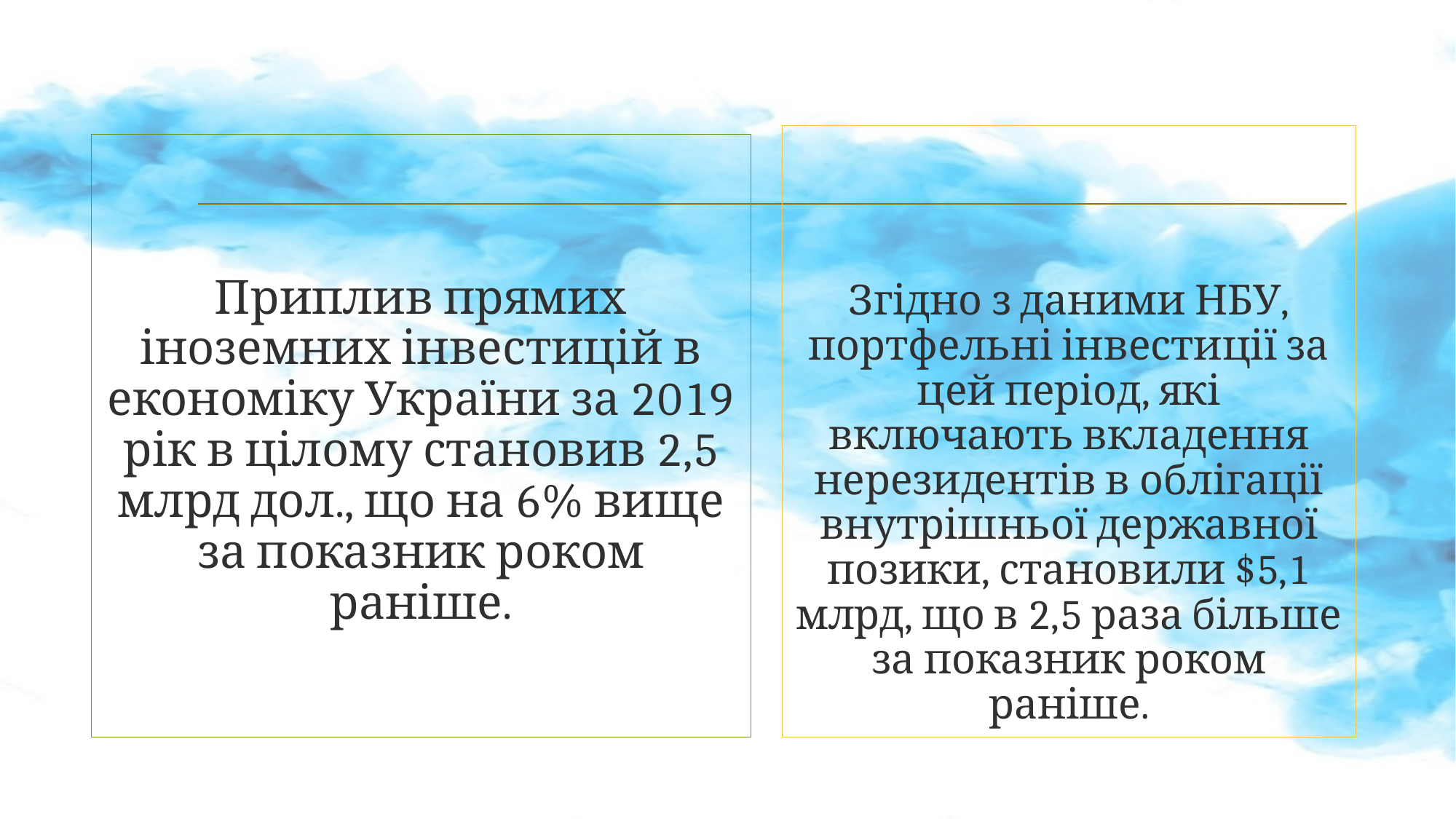

Згідно з даними НБУ, портфельні інвестиції за цей період, які включають вкладення нерезидентів в облігації внутрішньої державної позики, становили $5,1 млрд, що в 2,5 раза більше за показник роком раніше.

Приплив прямих іноземних інвестицій в економіку України за 2019 рік в цілому становив 2,5 млрд дол., що на 6% вище за показник роком раніше.